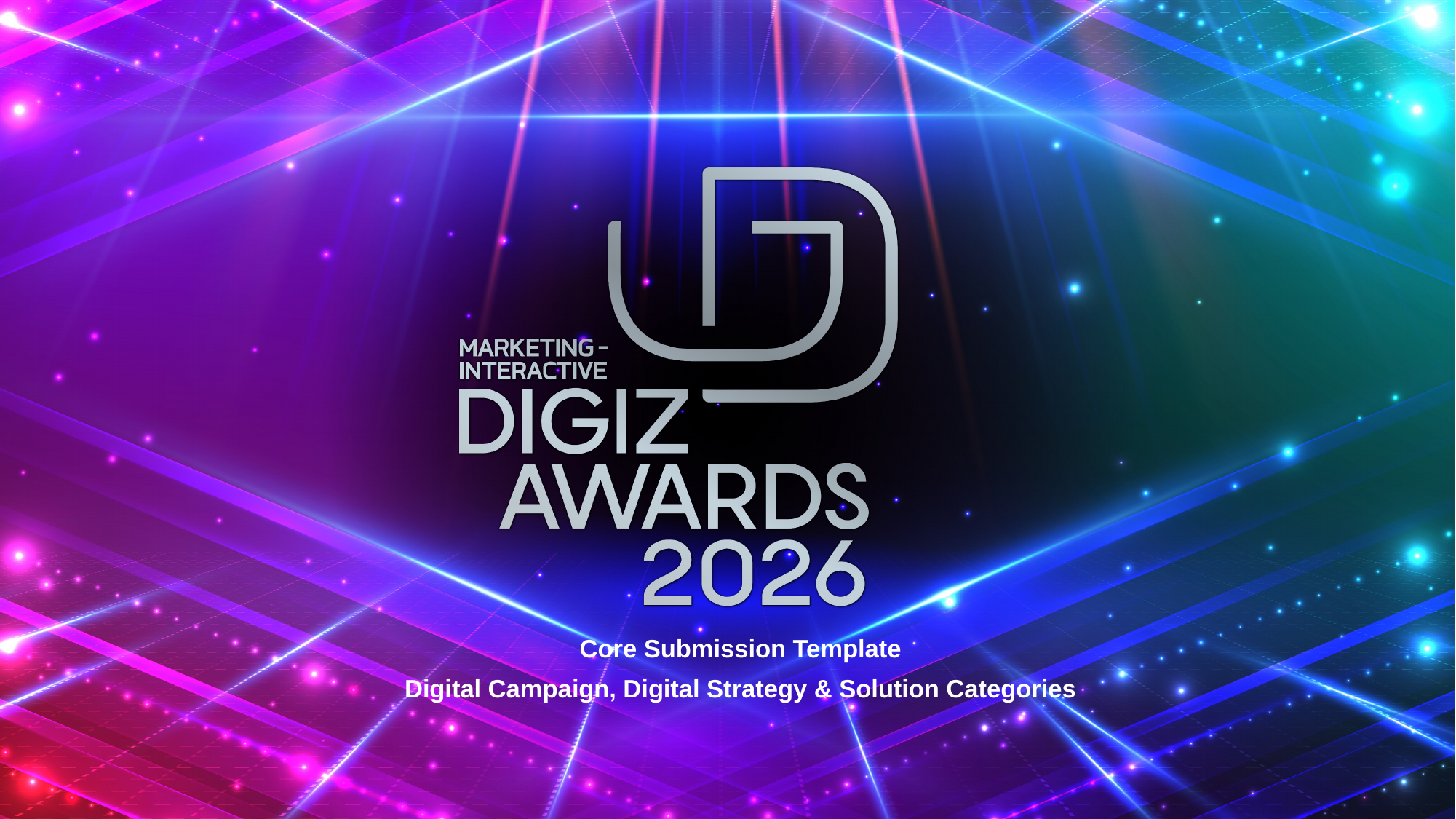

Core Submission Template
Digital Campaign, Digital Strategy & Solution Categories